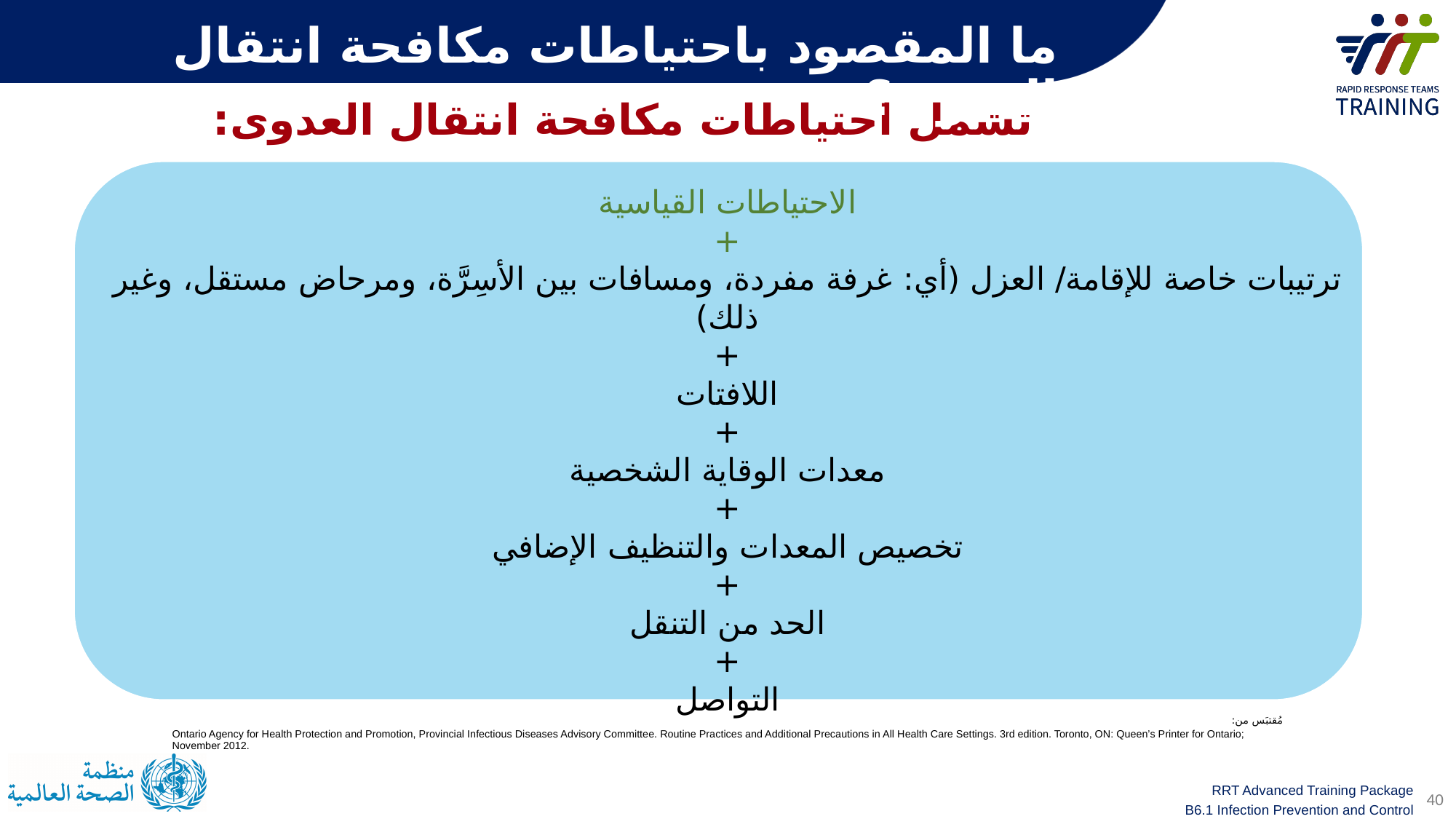

ما المقصود باحتياطات مكافحة انتقال العدوى؟

الاحتياطات القياسية
+
ترتيبات خاصة للإقامة/ العزل (أي: غرفة مفردة، ومسافات بين الأسِرَّة، ومرحاض مستقل، وغير ذلك)
+
اللافتات
+
معدات الوقاية الشخصية
+
تخصيص المعدات والتنظيف الإضافي
+
الحد من التنقل
+
التواصل

تشمل احتياطات مكافحة انتقال العدوى:
مُقتبَس من:
Ontario Agency for Health Protection and Promotion, Provincial Infectious Diseases Advisory Committee. Routine Practices and Additional Precautions in All Health Care Settings. 3rd edition. Toronto, ON: Queen’s Printer for Ontario; November 2012.